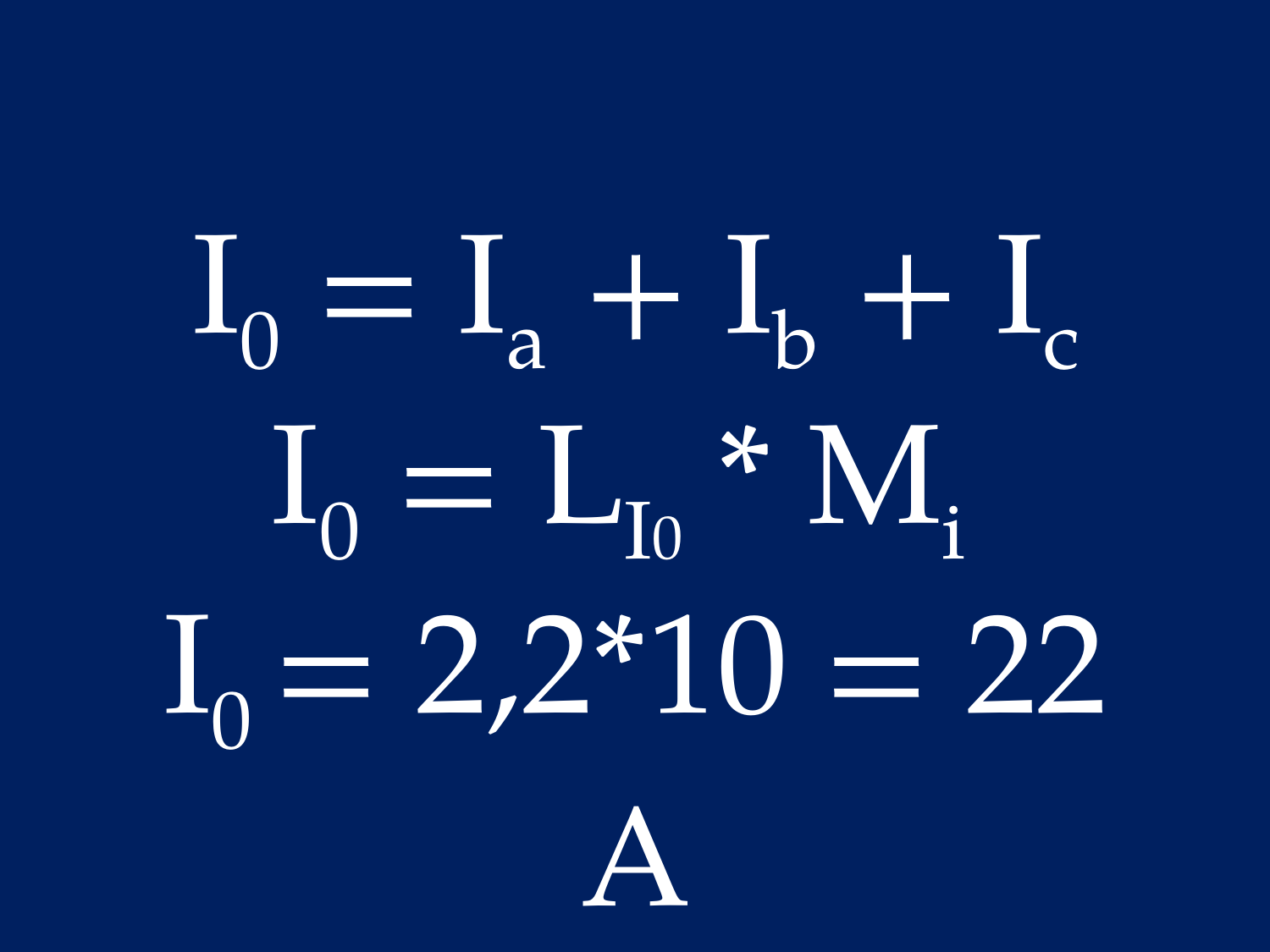

I0 = Ia + Ib + Ic
I0 = LI0 * Mi
I0 = 2,2*10 = 22 A